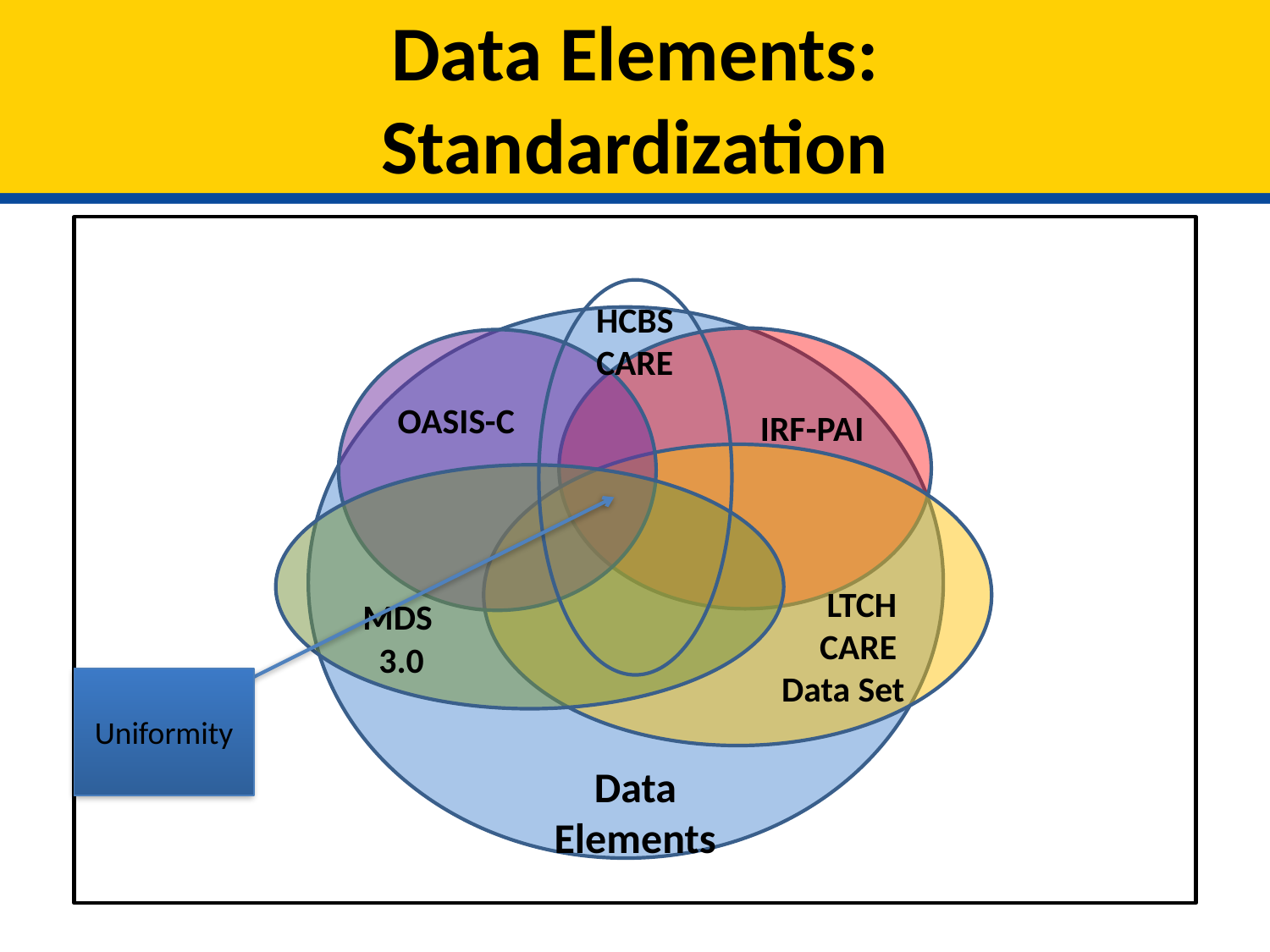

# Data Elements: Standardization

HCBS
CARE

  IRF-PAI

OASIS-C

LTCH
CARE
Data Set

MDS
  3.0
Data Elements
Uniformity